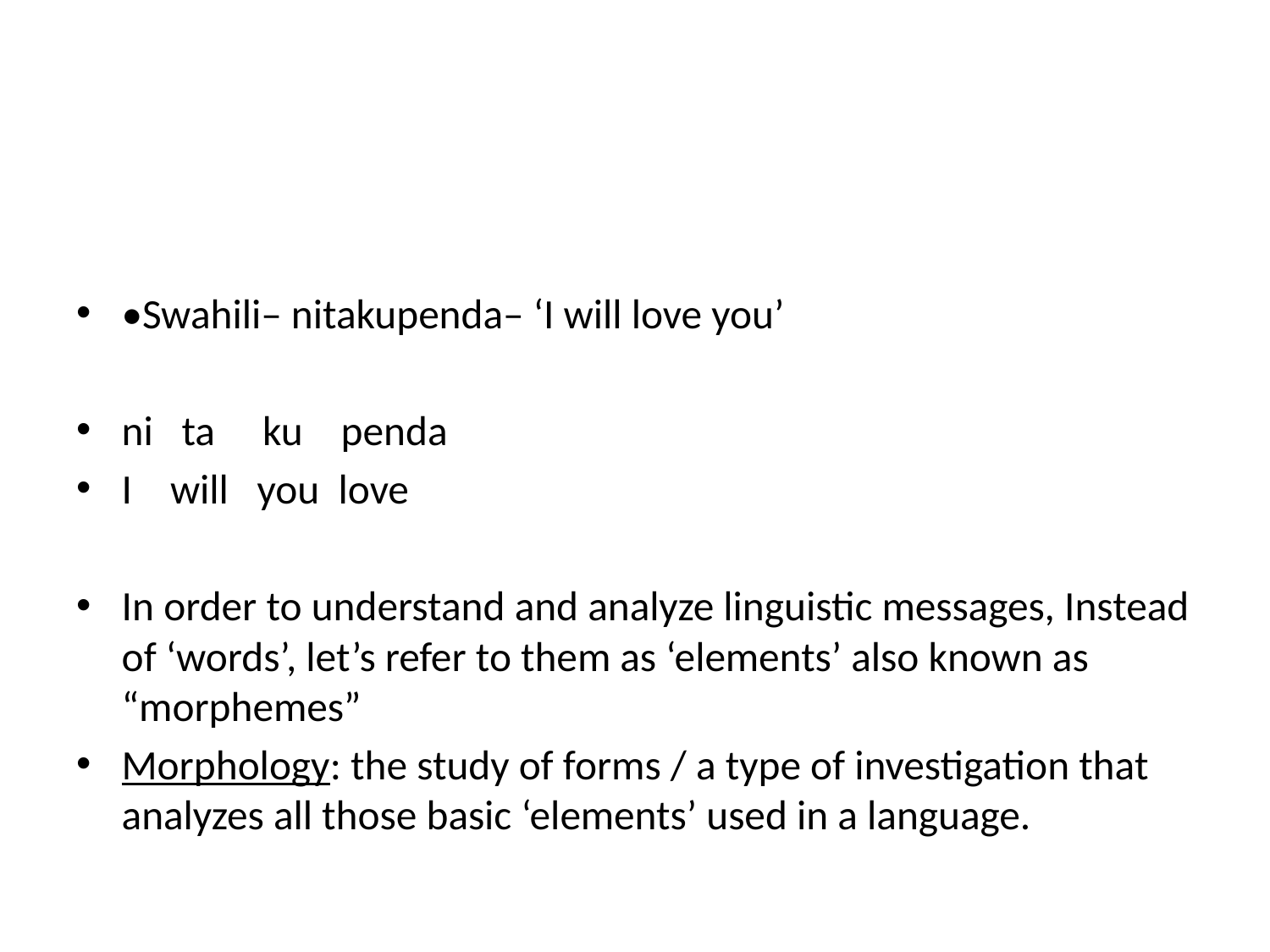

#

•Swahili– nitakupenda– ‘I will love you’

ni   ta     ku    penda
I    will   you  love

In order to understand and analyze linguistic messages, Instead of ‘words’, let’s refer to them as ‘elements’ also known as “morphemes”
Morphology: the study of forms / a type of investigation that analyzes all those basic ‘elements’ used in a language.